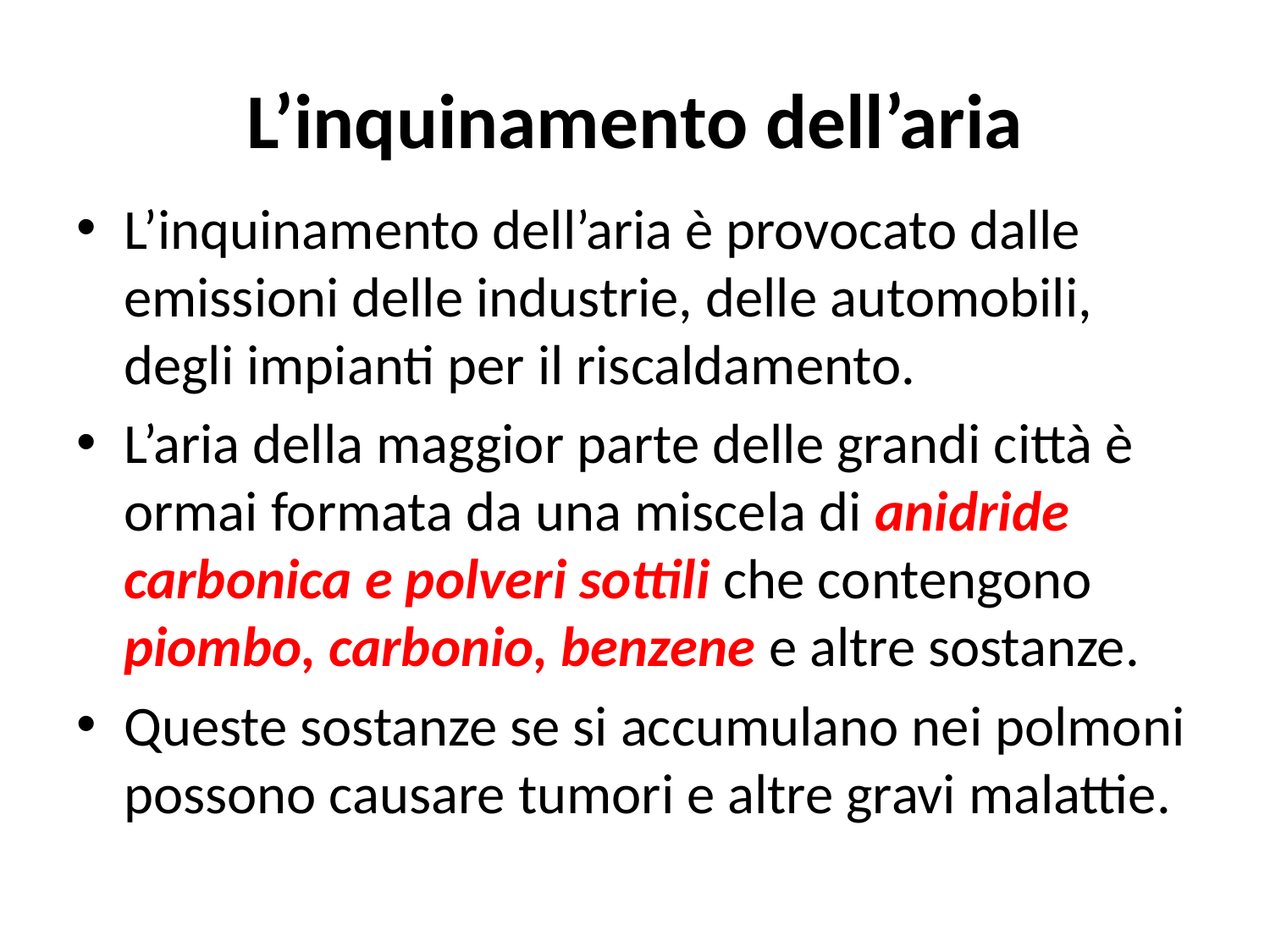

# L’inquinamento dell’aria
L’inquinamento dell’aria è provocato dalle emissioni delle industrie, delle automobili, degli impianti per il riscaldamento.
L’aria della maggior parte delle grandi città è ormai formata da una miscela di anidride carbonica e polveri sottili che contengono piombo, carbonio, benzene e altre sostanze.
Queste sostanze se si accumulano nei polmoni possono causare tumori e altre gravi malattie.